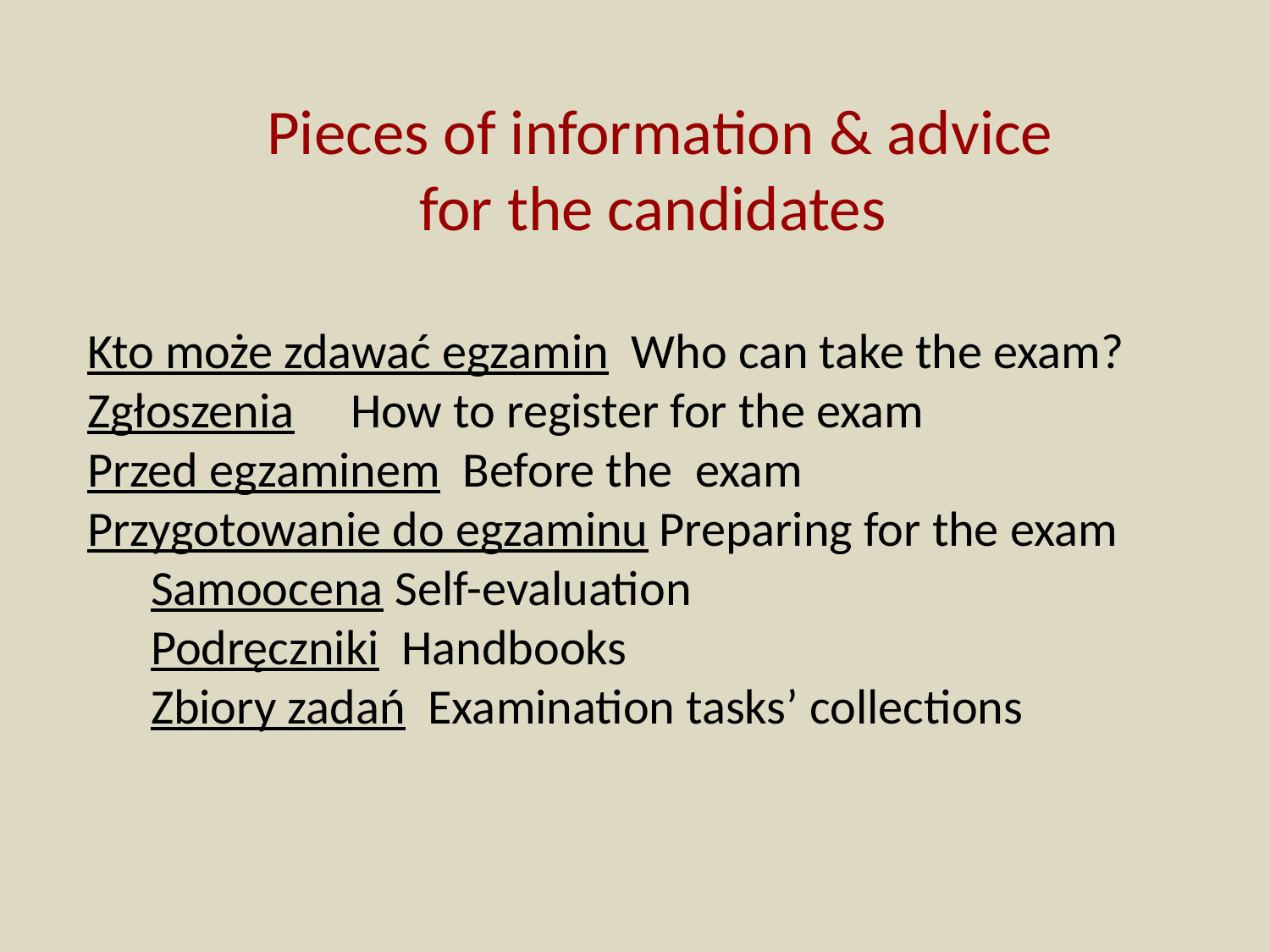

Pieces of information & advice
for the candidates

Kto może zdawać egzamin  Who can take the exam?
Zgłoszenia     How to register for the exam
Przed egzaminem  Before the  exam
Przygotowanie do egzaminu Preparing for the exam
Samoocena Self-evaluation
Podręczniki  Handbooks
Zbiory zadań  Examination tasks’ collections